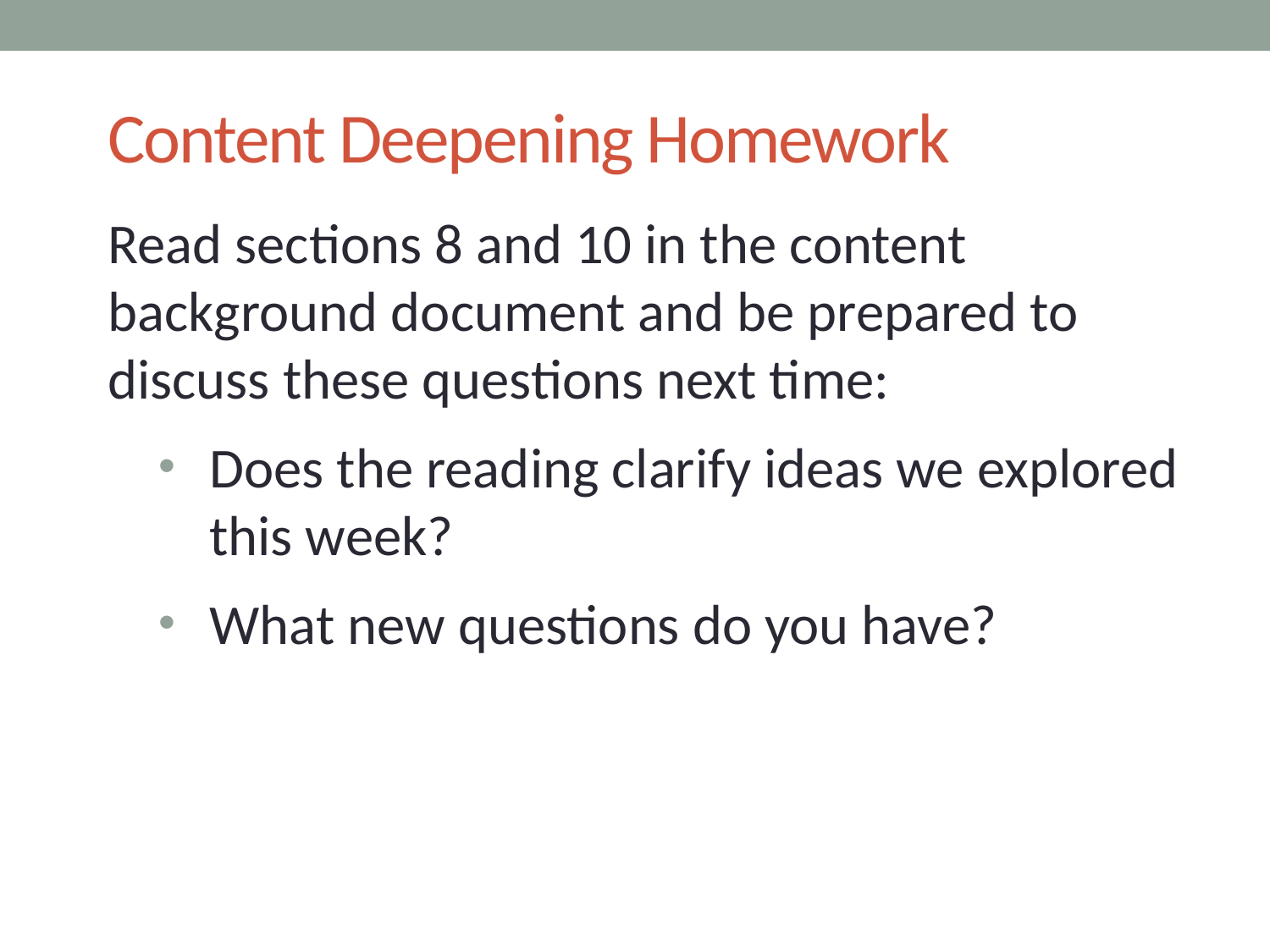

# Content Deepening Homework
Read sections 8 and 10 in the content background document and be prepared to discuss these questions next time:
Does the reading clarify ideas we explored this week?
What new questions do you have?